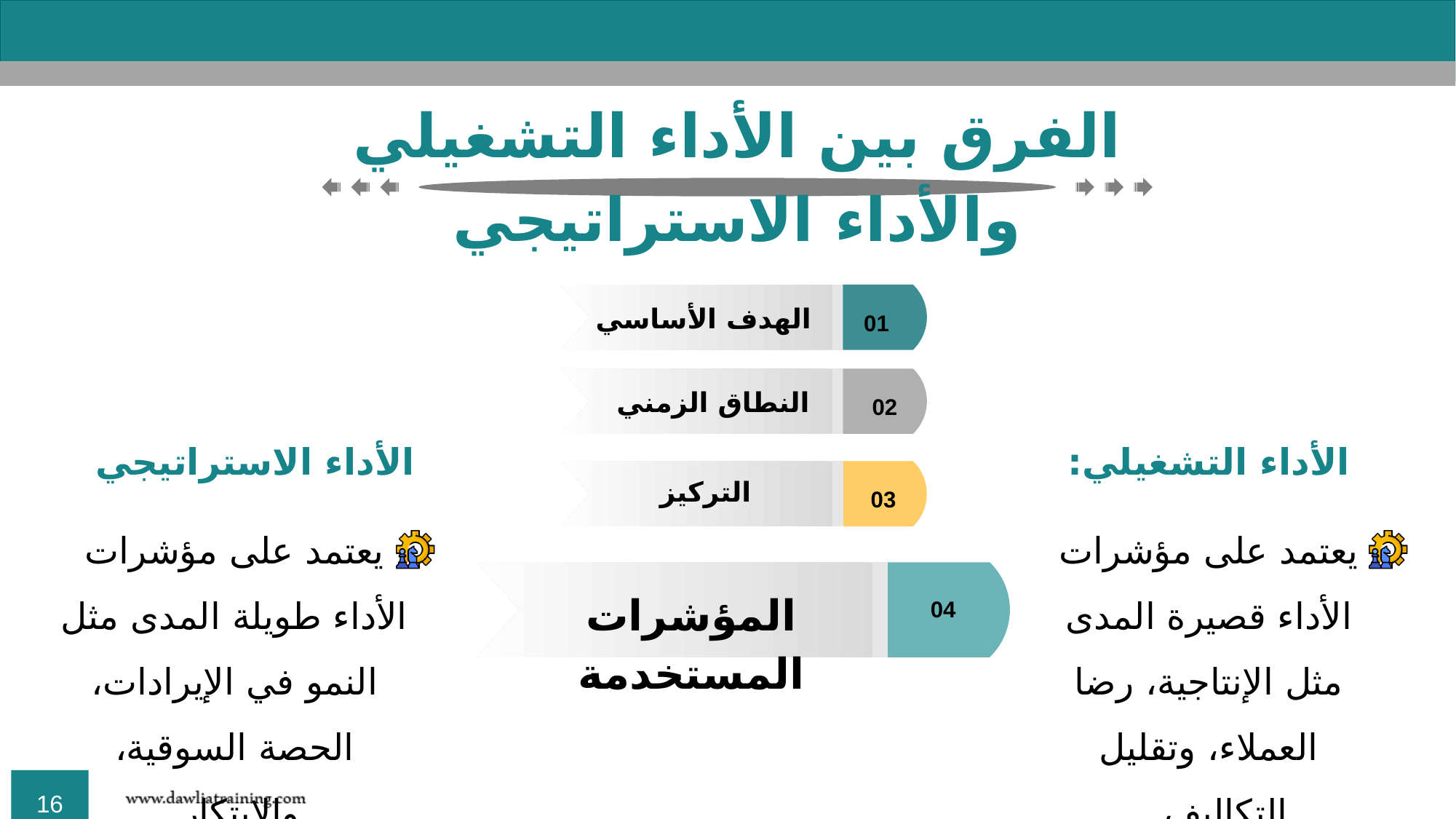

الفرق بين الأداء التشغيلي والأداء الاستراتيجي

01
الهدف الأساسي

02
النطاق الزمني
الأداء الاستراتيجي
الأداء التشغيلي:

03
التركيز
يعتمد على مؤشرات الأداء طويلة المدى مثل النمو في الإيرادات، الحصة السوقية، والابتكار.
يعتمد على مؤشرات الأداء قصيرة المدى مثل الإنتاجية، رضا العملاء، وتقليل التكاليف.

04
المؤشرات المستخدمة